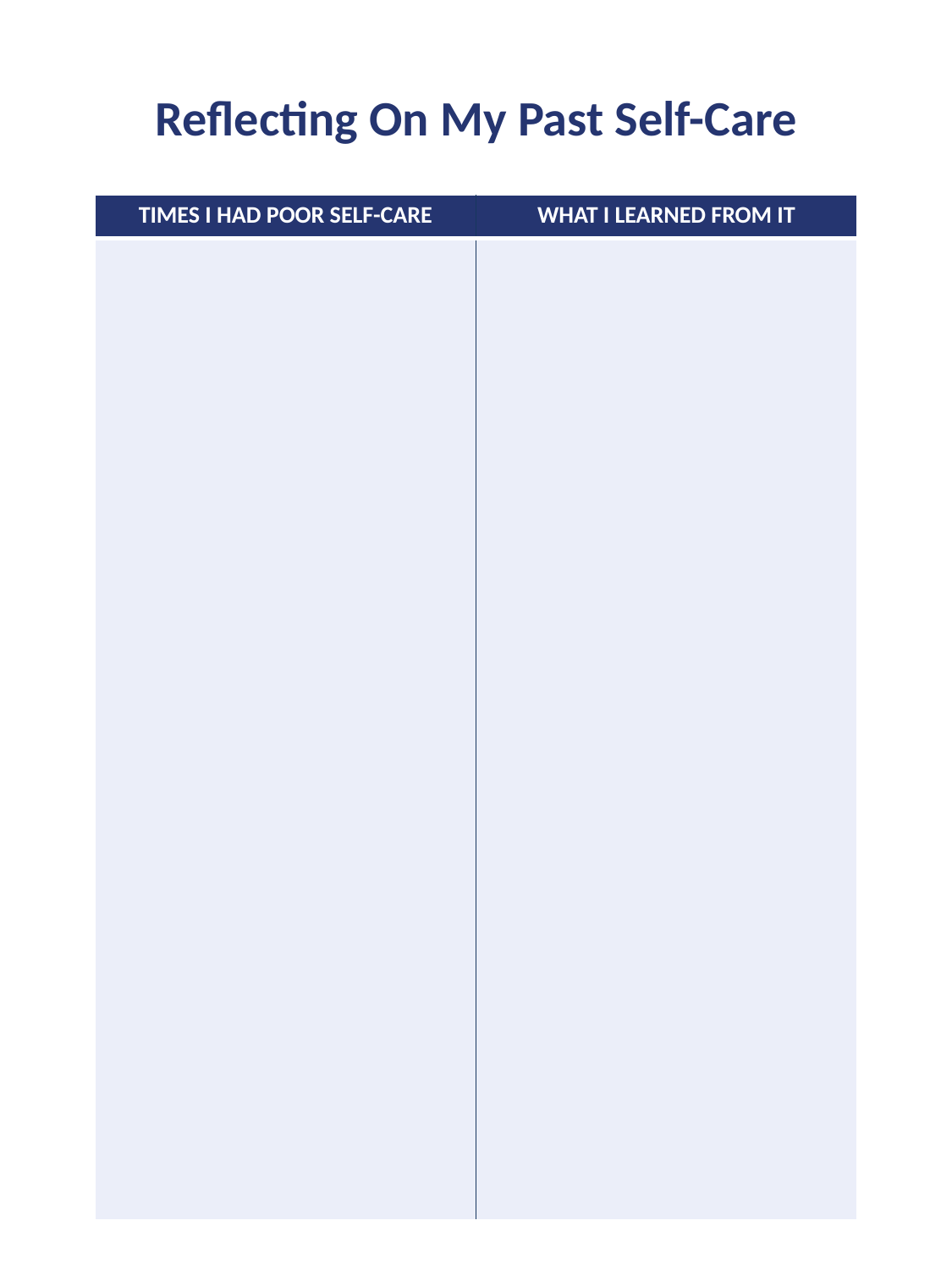

Reflecting On My Past Self-Care
| TIMES I HAD POOR SELF-CARE | WHAT I LEARNED FROM IT |
| --- | --- |
|  |  |